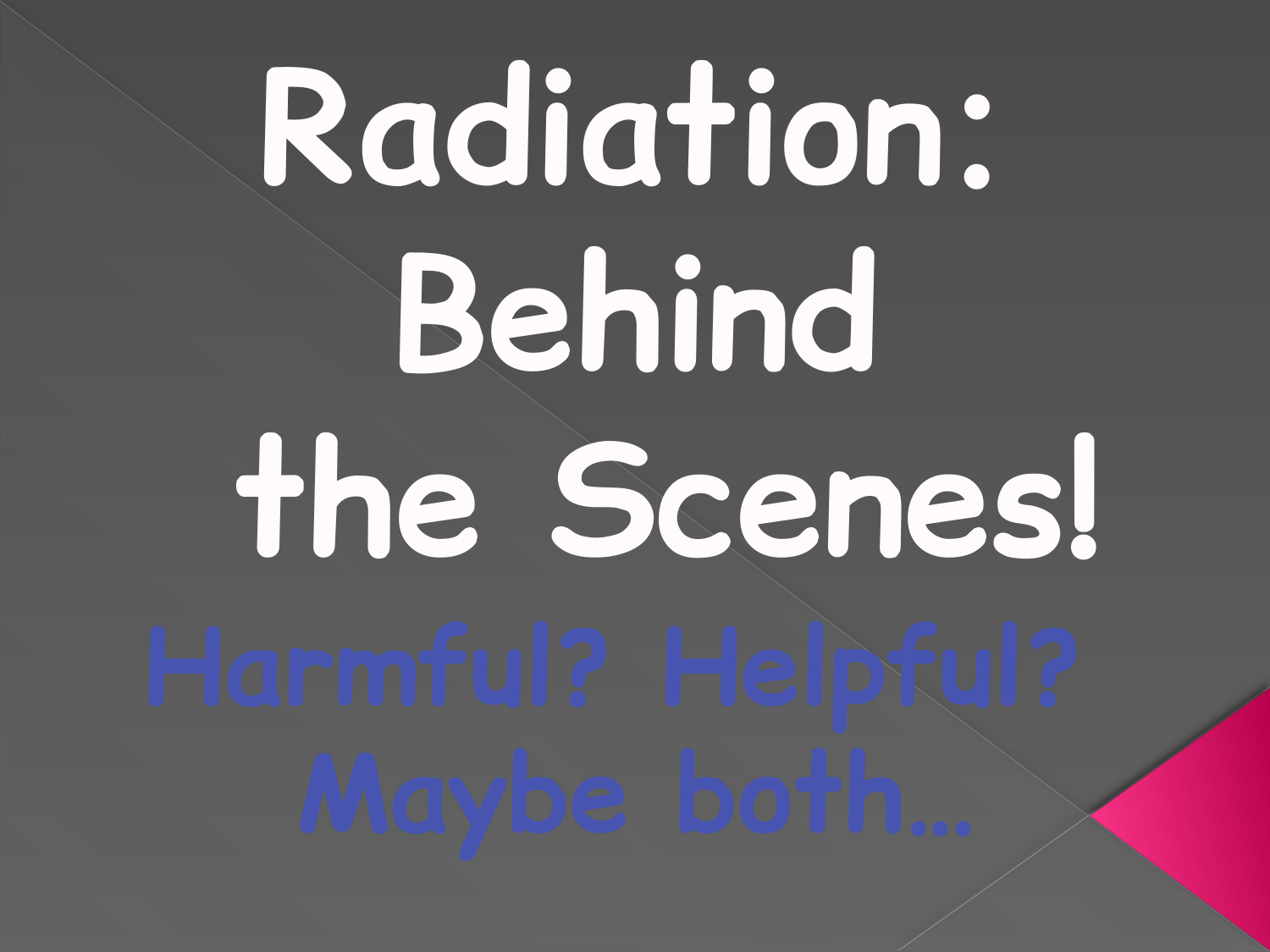

Radiation: Behind
 the Scenes!
Harmful? Helpful?
 Maybe both…